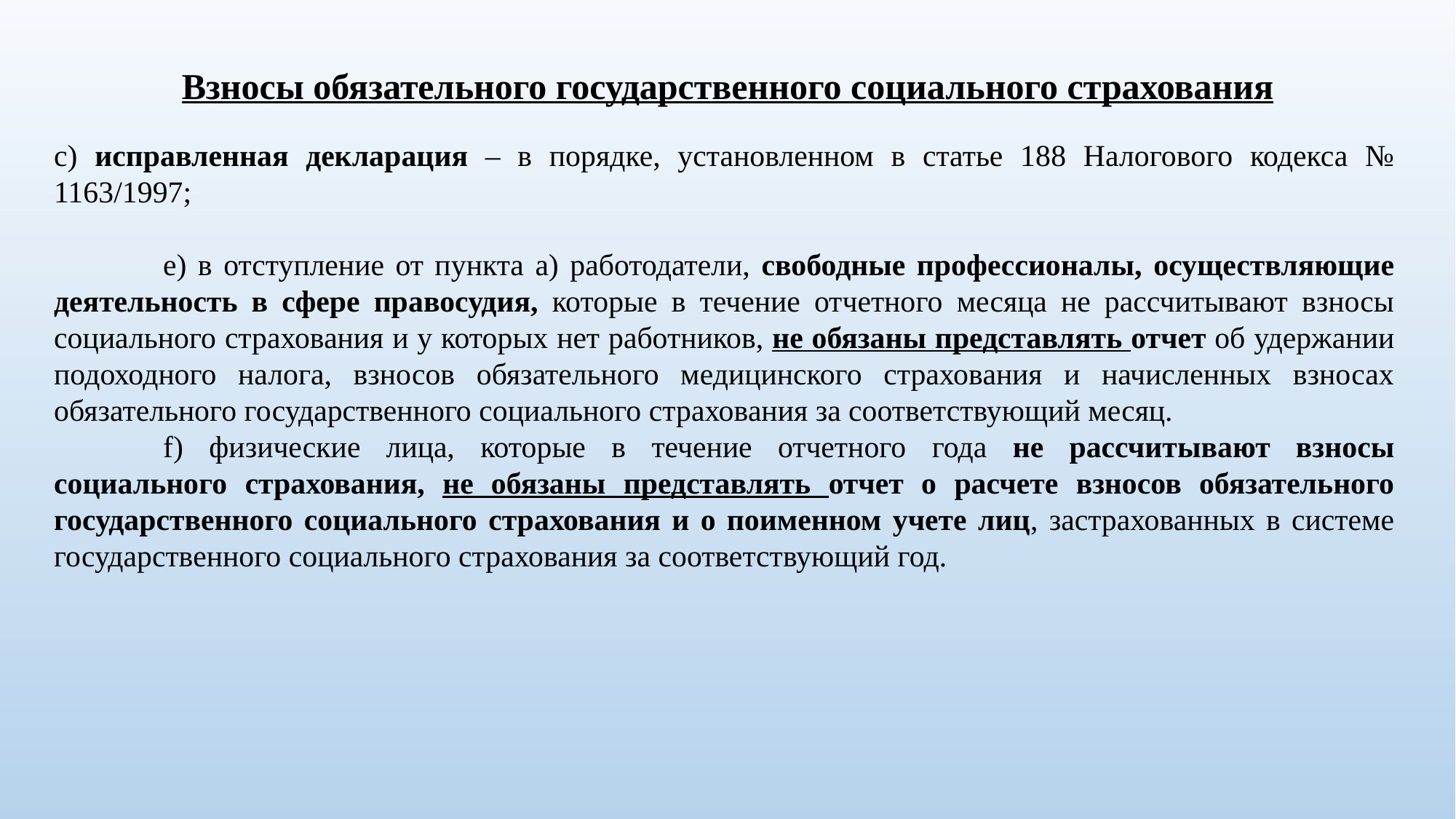

# Взносы обязательного государственного социального страхования
c) исправленная декларация – в порядке, установленном в статье 188 Налогового кодекса № 1163/1997;

	e) в отступление от пункта а) работодатели, свободные профессионалы, осуществляющие деятельность в сфере правосудия, которые в течение отчетного месяца не рассчитывают взносы социального страхования и у которых нет работников, не обязаны представлять отчет об удержании подоходного налога, взносов обязательного медицинского страхования и начисленных взносах обязательного государственного социального страхования за соответствующий месяц.
	f) физические лица, которые в течение отчетного года не рассчитывают взносы социального страхования, не обязаны представлять отчет о расчете взносов обязательного государственного социального страхования и о поименном учете лиц, застрахованных в системе государственного социального страхования за соответствующий год.